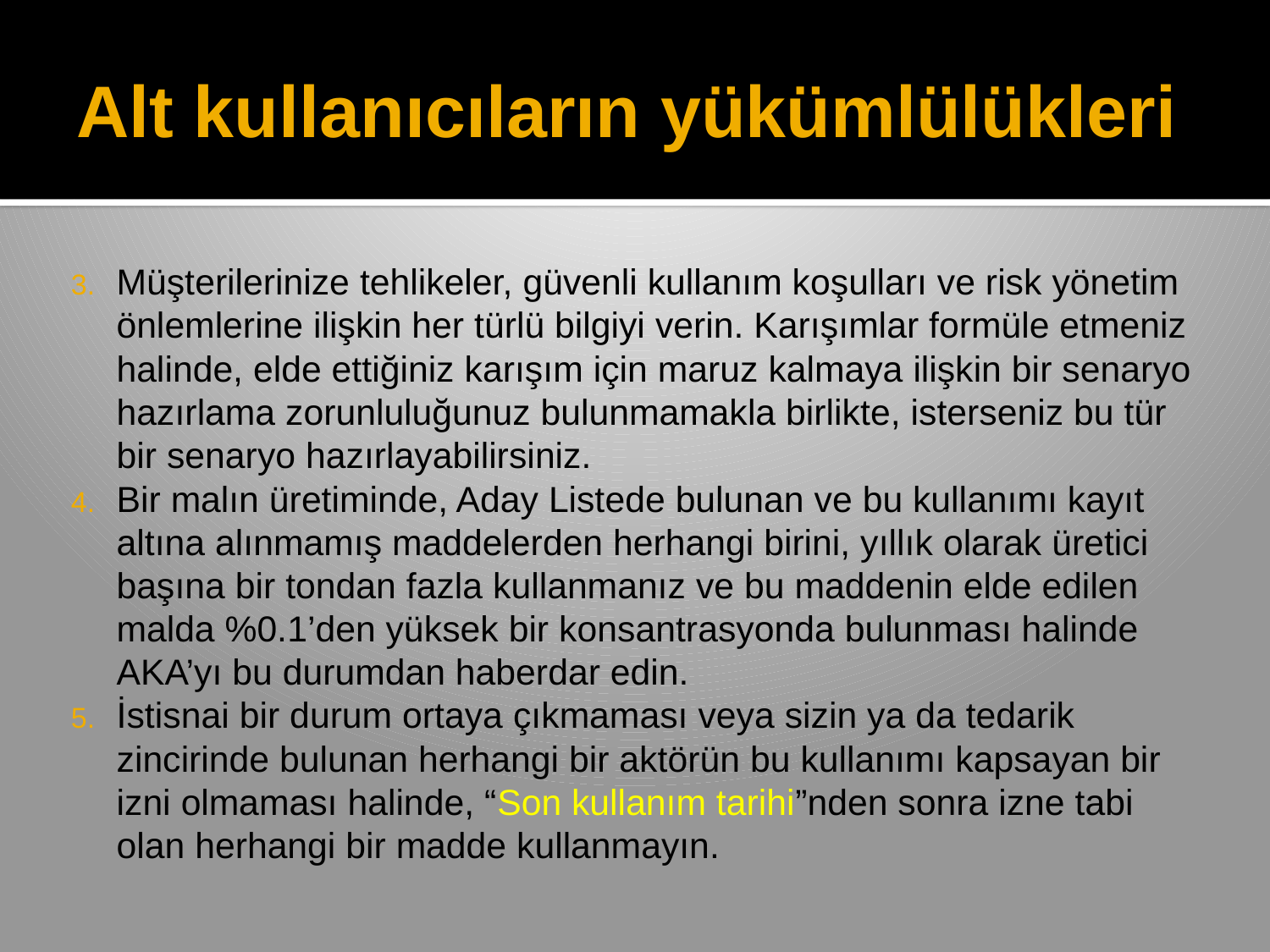

# Alt kullanıcıların yükümlülükleri
Müşterilerinize tehlikeler, güvenli kullanım koşulları ve risk yönetim önlemlerine ilişkin her türlü bilgiyi verin. Karışımlar formüle etmeniz halinde, elde ettiğiniz karışım için maruz kalmaya ilişkin bir senaryo hazırlama zorunluluğunuz bulunmamakla birlikte, isterseniz bu tür bir senaryo hazırlayabilirsiniz.
Bir malın üretiminde, Aday Listede bulunan ve bu kullanımı kayıt altına alınmamış maddelerden herhangi birini, yıllık olarak üretici başına bir tondan fazla kullanmanız ve bu maddenin elde edilen malda %0.1’den yüksek bir konsantrasyonda bulunması halinde AKA’yı bu durumdan haberdar edin.
İstisnai bir durum ortaya çıkmaması veya sizin ya da tedarik zincirinde bulunan herhangi bir aktörün bu kullanımı kapsayan bir izni olmaması halinde, “Son kullanım tarihi”nden sonra izne tabi olan herhangi bir madde kullanmayın.